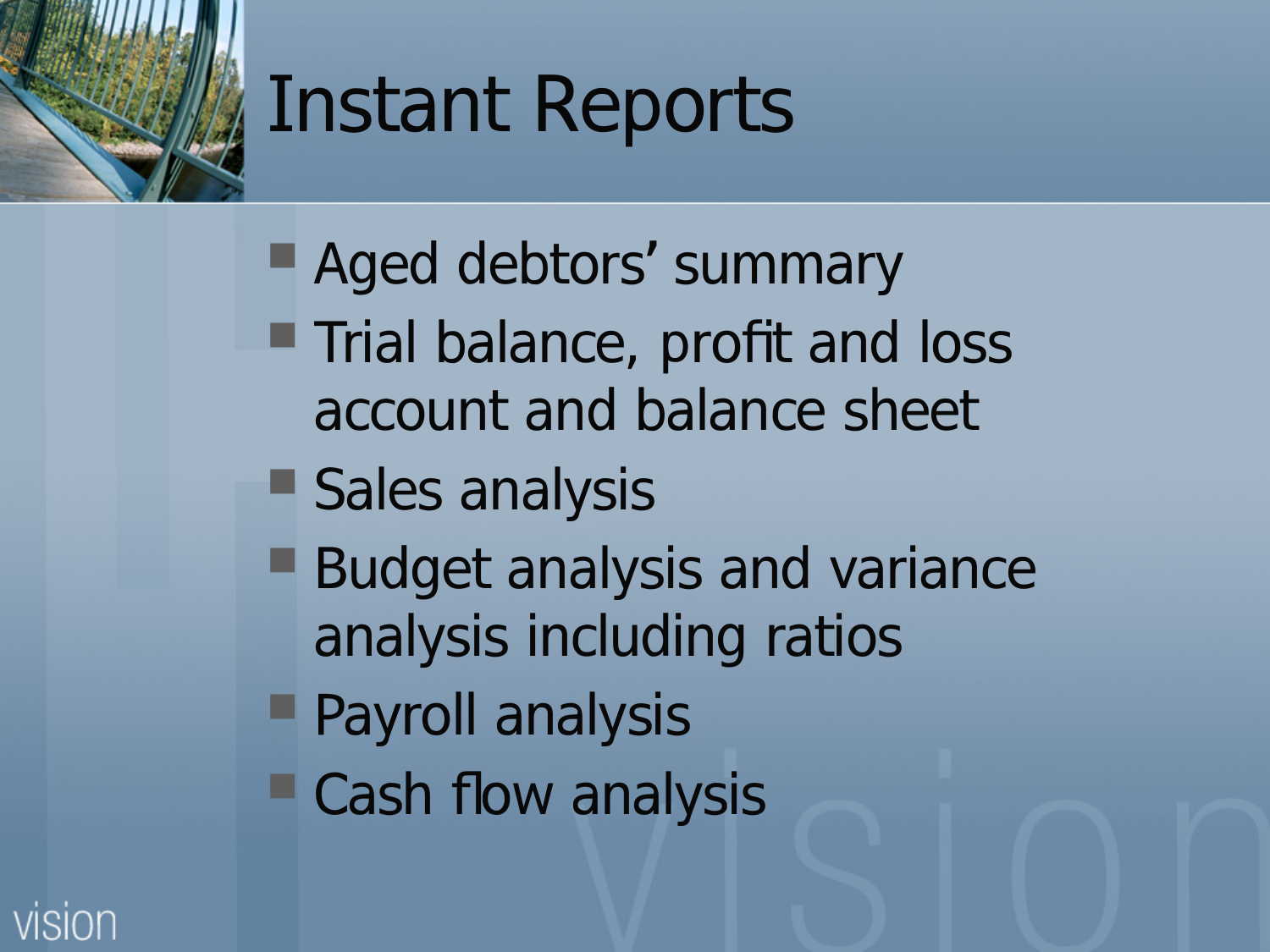

# Instant Reports
Aged debtors’ summary
Trial balance, profit and loss account and balance sheet
Sales analysis
Budget analysis and variance analysis including ratios
Payroll analysis
Cash flow analysis